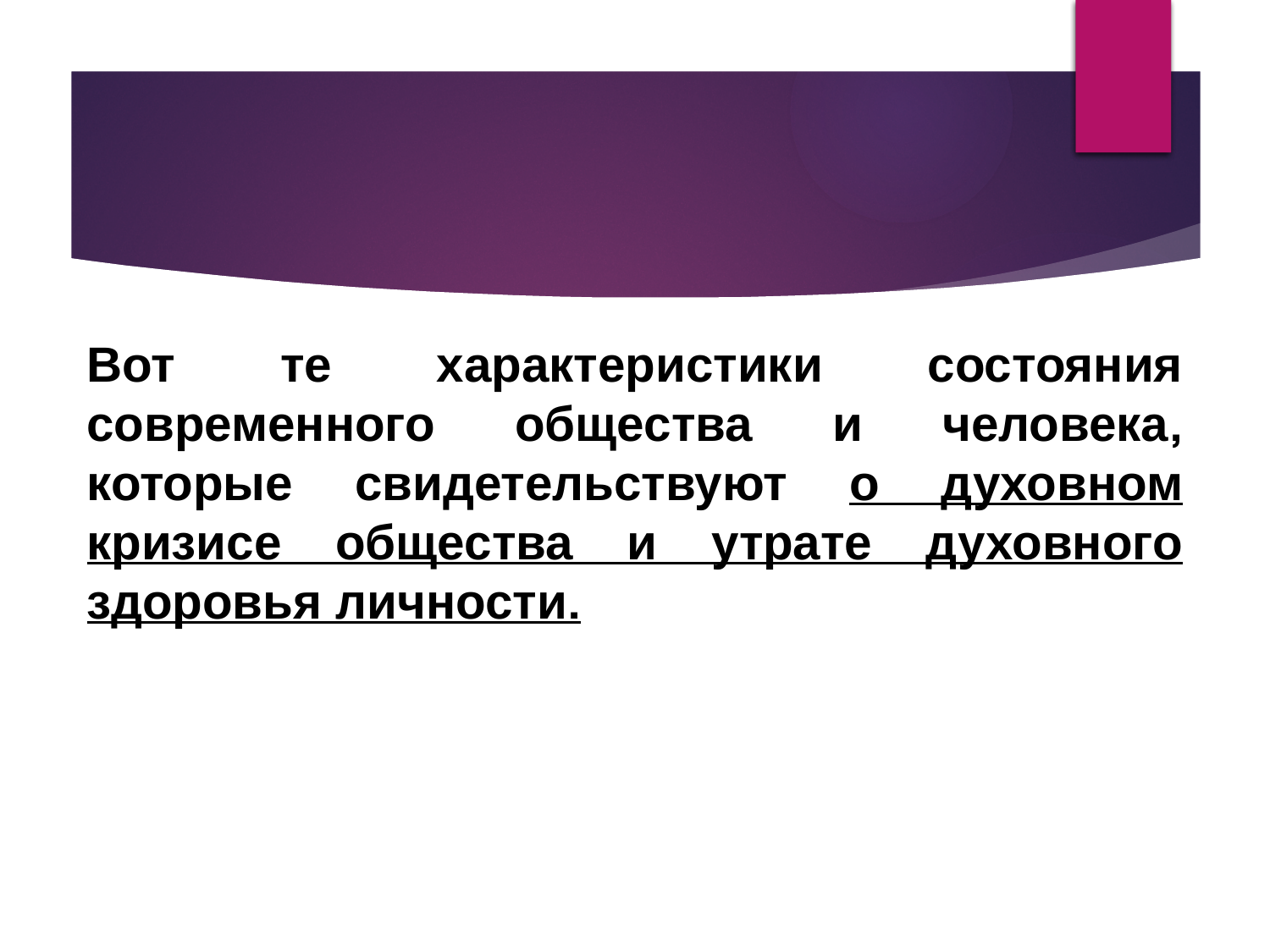

Вот те характеристики состояния современного общества и человека, которые свидетельствуют о духовном кризисе общества и утрате духовного здоровья личности.